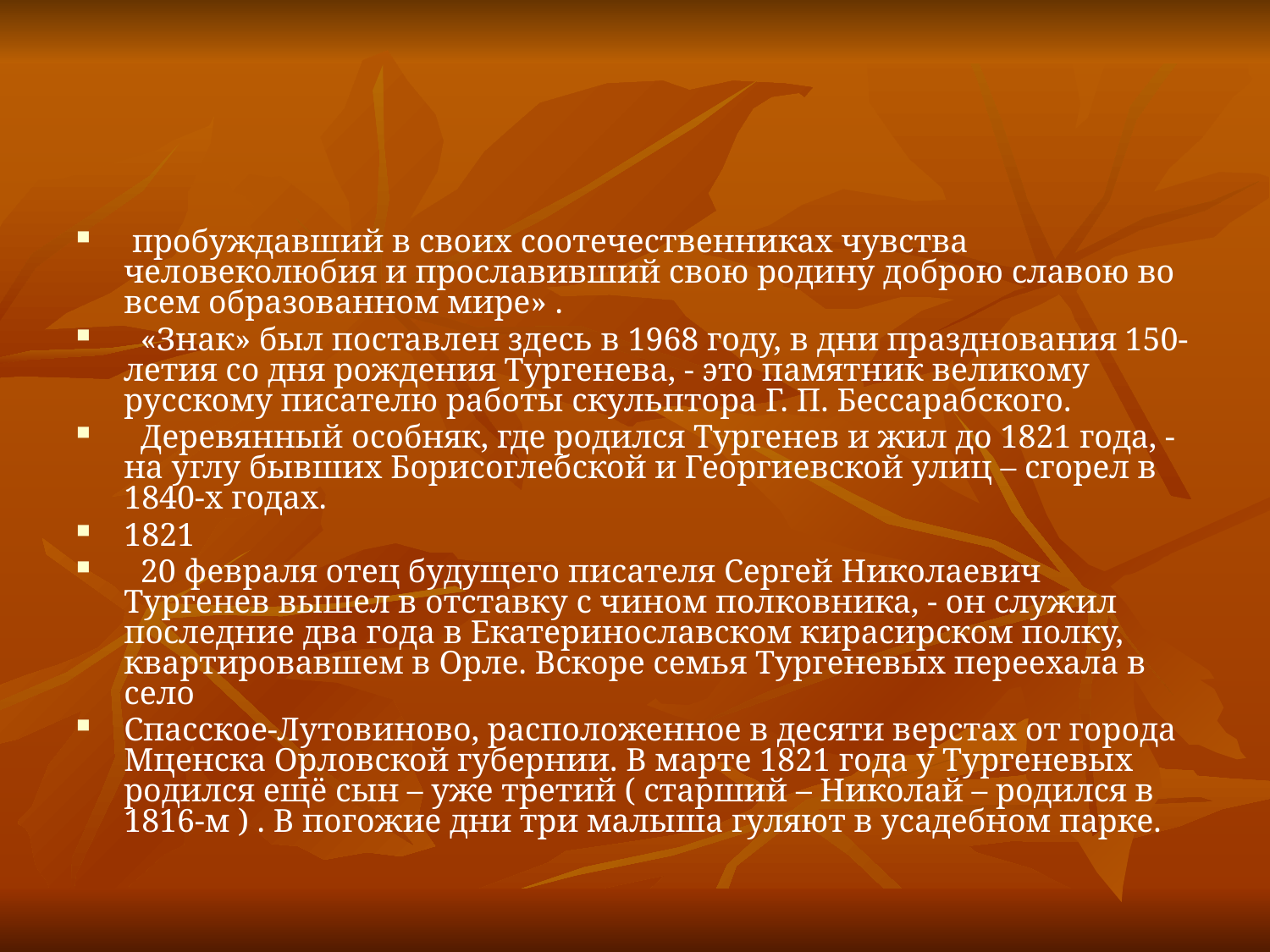

#
 пробуждавший в своих соотечественниках чувства человеколюбия и прославивший свою родину доброю славою во всем образованном мире» .
  «Знак» был поставлен здесь в 1968 году, в дни празднования 150-летия со дня рождения Тургенева, - это памятник великому русскому писателю работы скульптора Г. П. Бессарабского.
  Деревянный особняк, где родился Тургенев и жил до 1821 года, - на углу бывших Борисоглебской и Георгиевской улиц – сгорел в 1840-х годах.
1821
  20 февраля отец будущего писателя Сергей Николаевич Тургенев вышел в отставку с чином полковника, - он служил последние два года в Екатеринославском кирасирском полку, квартировавшем в Орле. Вскоре семья Тургеневых переехала в село
Спасское-Лутовиново, расположенное в десяти верстах от города Мценска Орловской губернии. В марте 1821 года у Тургеневых родился ещё сын – уже третий ( старший – Николай – родился в 1816-м ) . В погожие дни три малыша гуляют в усадебном парке.